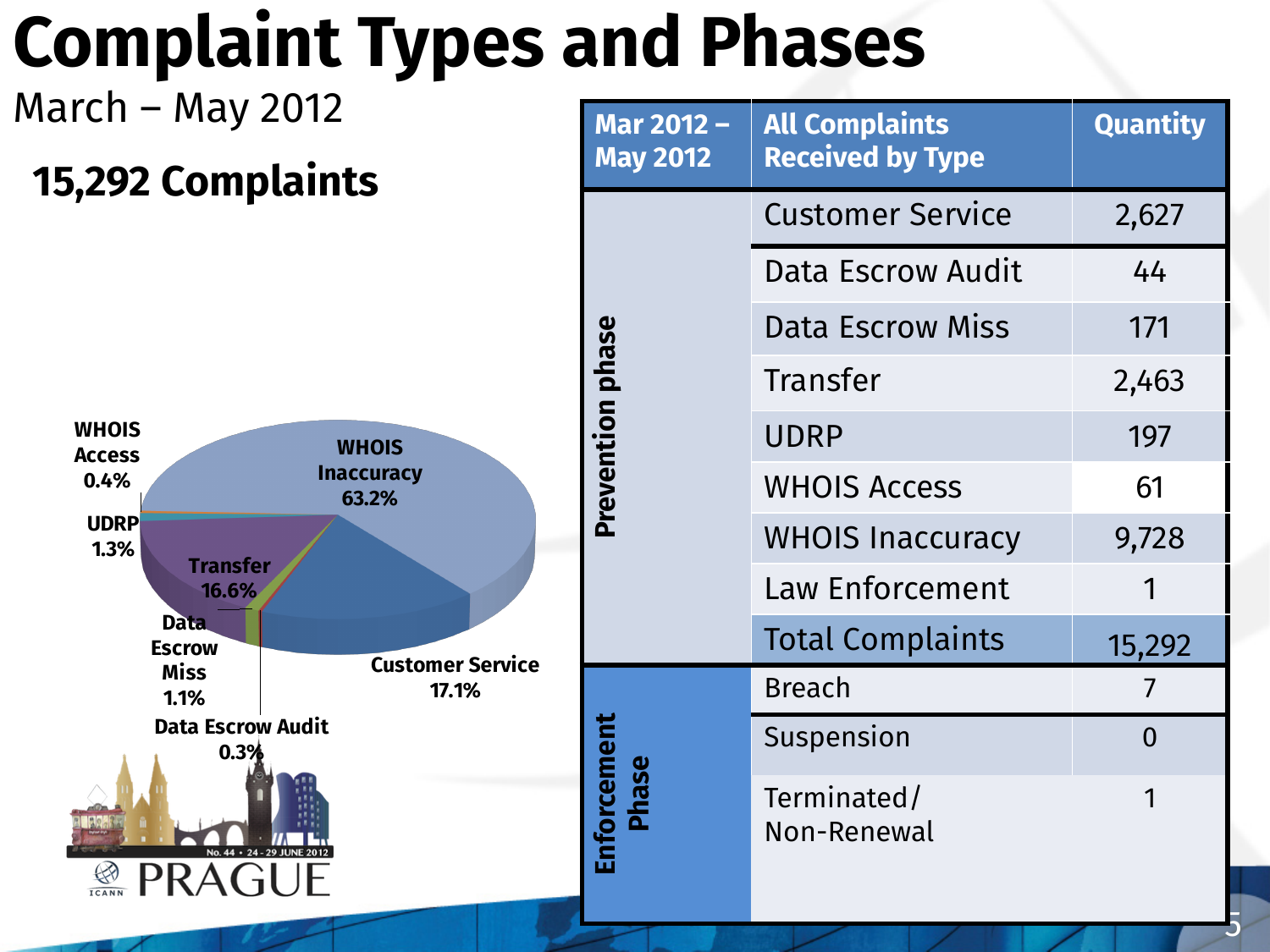

# Complaint Types and Phases March – May 2012

[unsupported chart]

| Mar 2012 – May 2012 | All Complaints Received by Type | Quantity |
| --- | --- | --- |
| Prevention phase | Customer Service | 2,627 |
|  | Data Escrow Audit | 44 |
|  | Data Escrow Miss | 171 |
|  | Transfer | 2,463 |
|  | UDRP | 197 |
|  | WHOIS Access | 61 |
|  | WHOIS Inaccuracy | 9,728 |
|  | Law Enforcement | 1 |
|  | Total Complaints | 15,292 |
| Enforcement Phase | Breach | 7 |
|  | Suspension | 0 |
|  | Terminated/ Non-Renewal | 1 |
15,292 Complaints
5